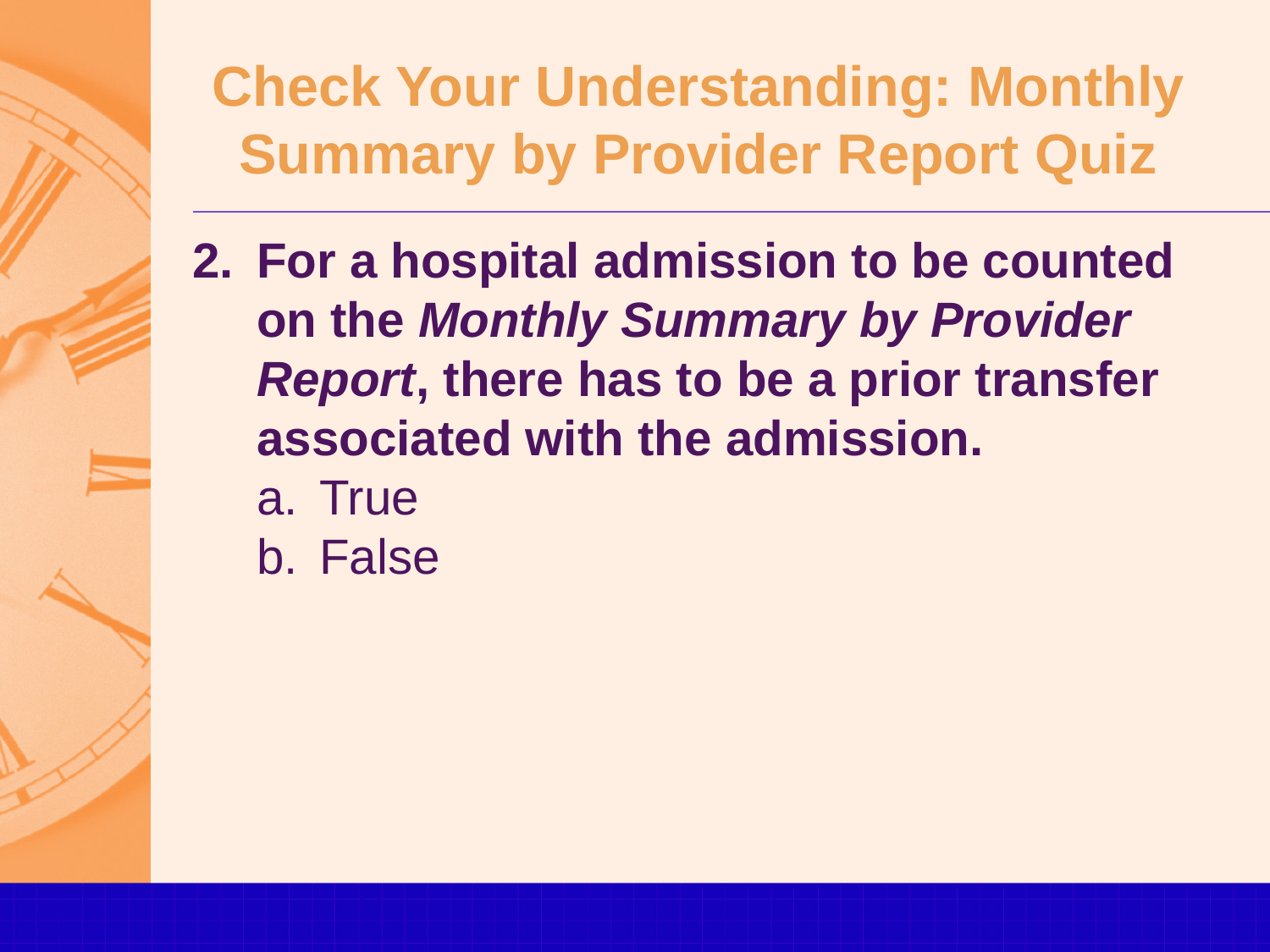

# Check Your Understanding: Monthly Summary by Provider Report Quiz
For a hospital admission to be counted on the Monthly Summary by Provider Report, there has to be a prior transfer associated with the admission.
True
False